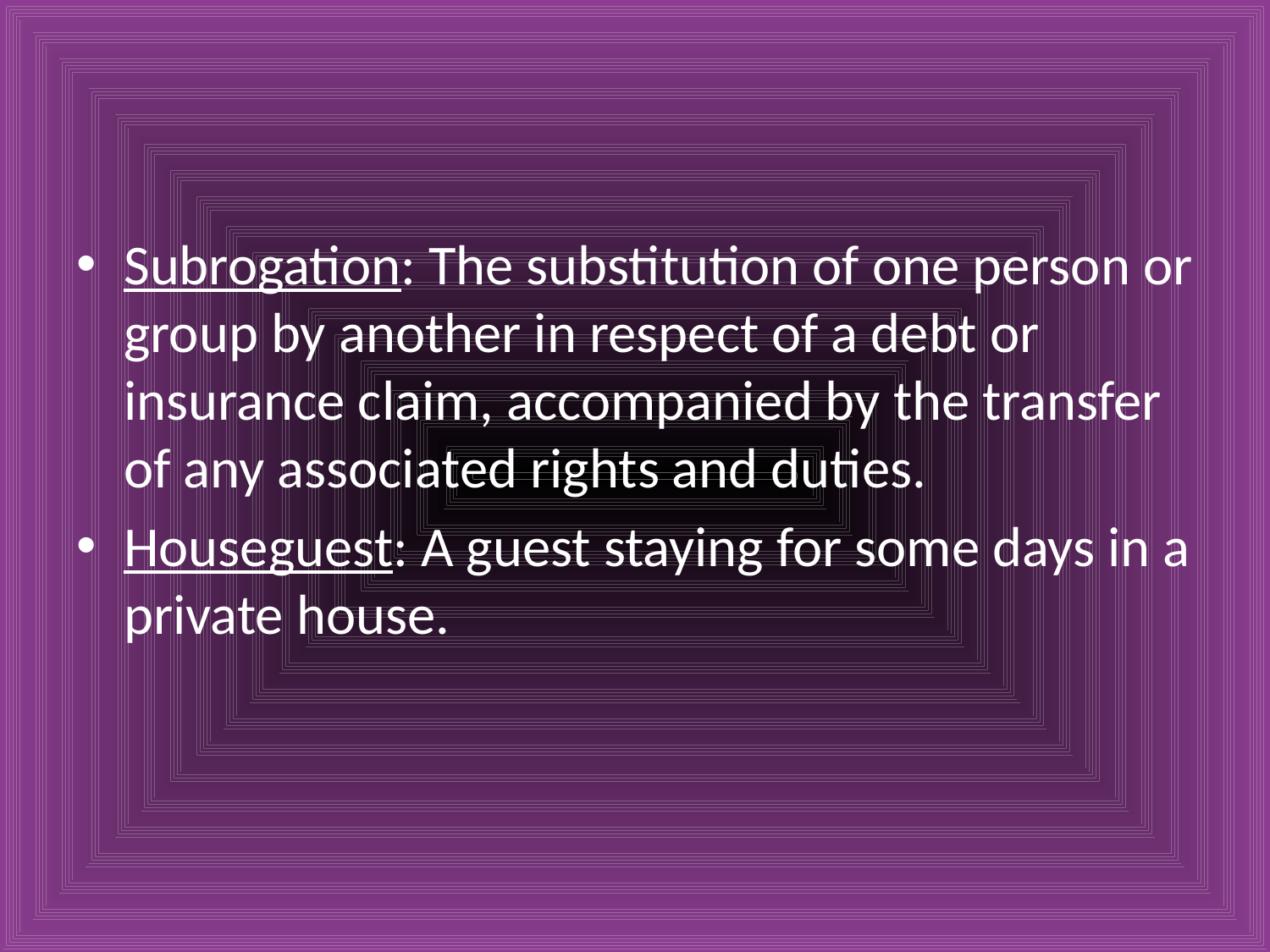

Subrogation: The substitution of one person or group by another in respect of a debt or insurance claim, accompanied by the transfer of any associated rights and duties.
Houseguest: A guest staying for some days in a private house.